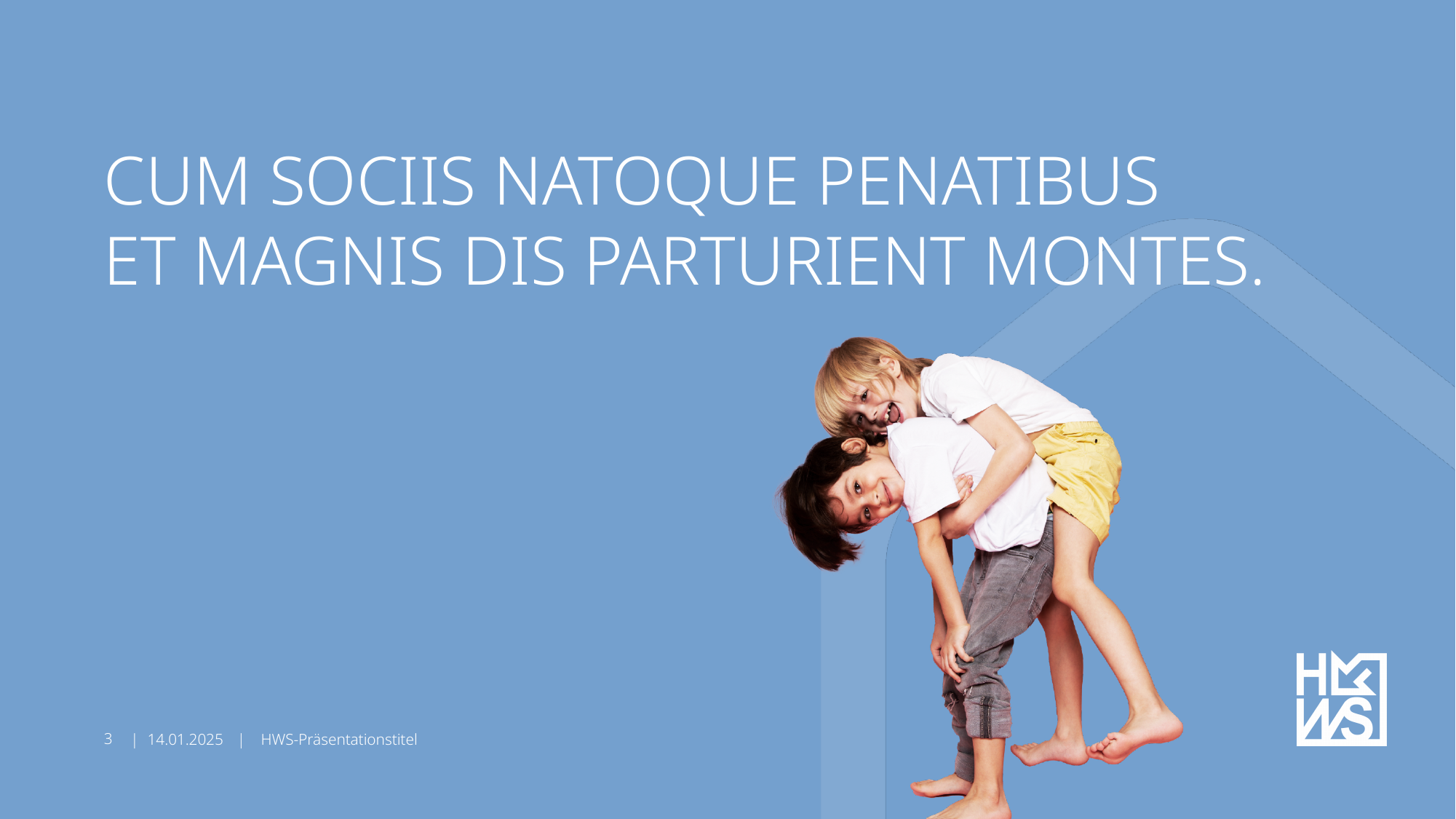

# Cum sociis natoque penatibus et magnis dis parturient montes.
3
14.01.2025
HWS-Präsentationstitel